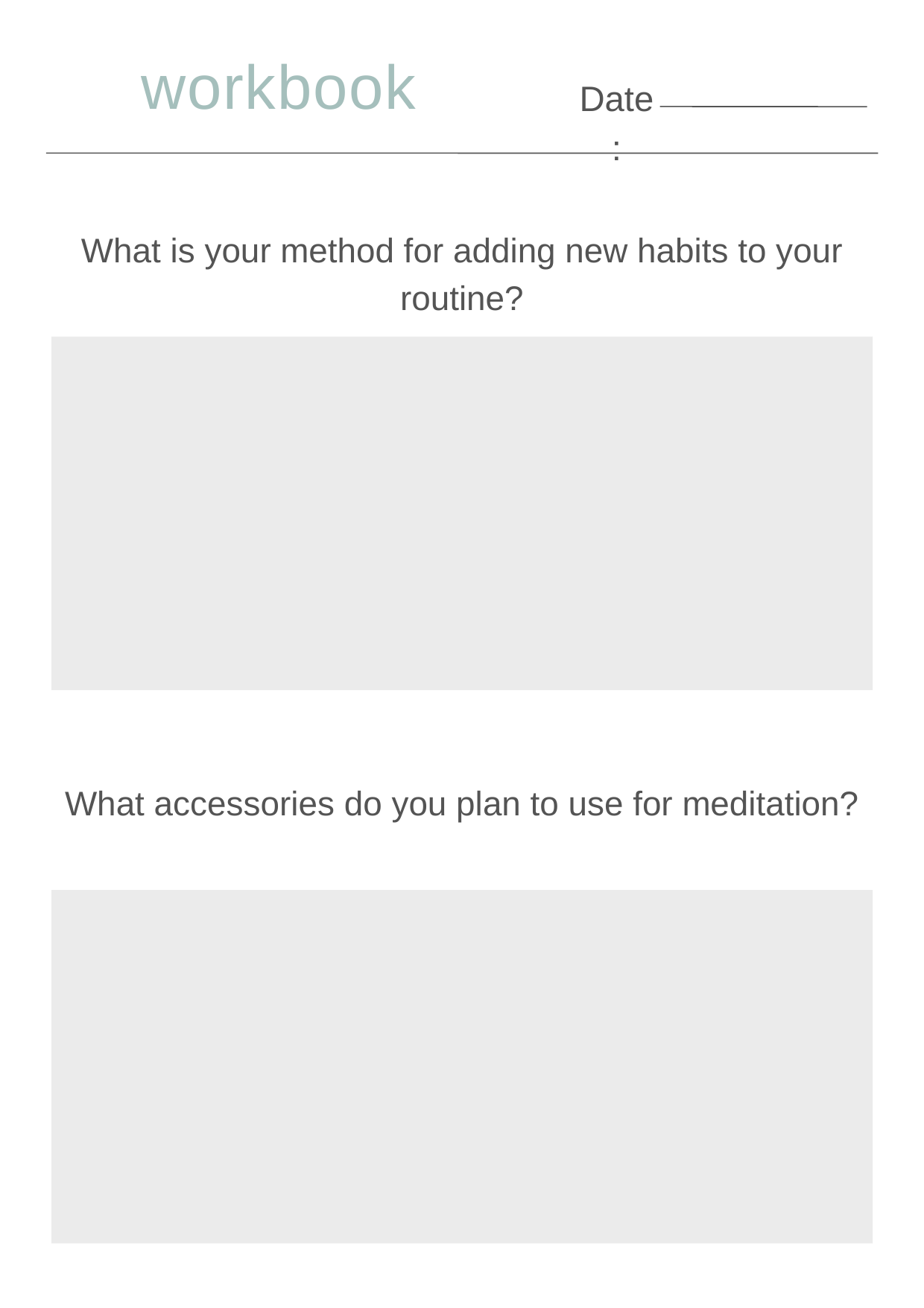

workbook
Date:

What is your method for adding new habits to your routine?

What accessories do you plan to use for meditation?